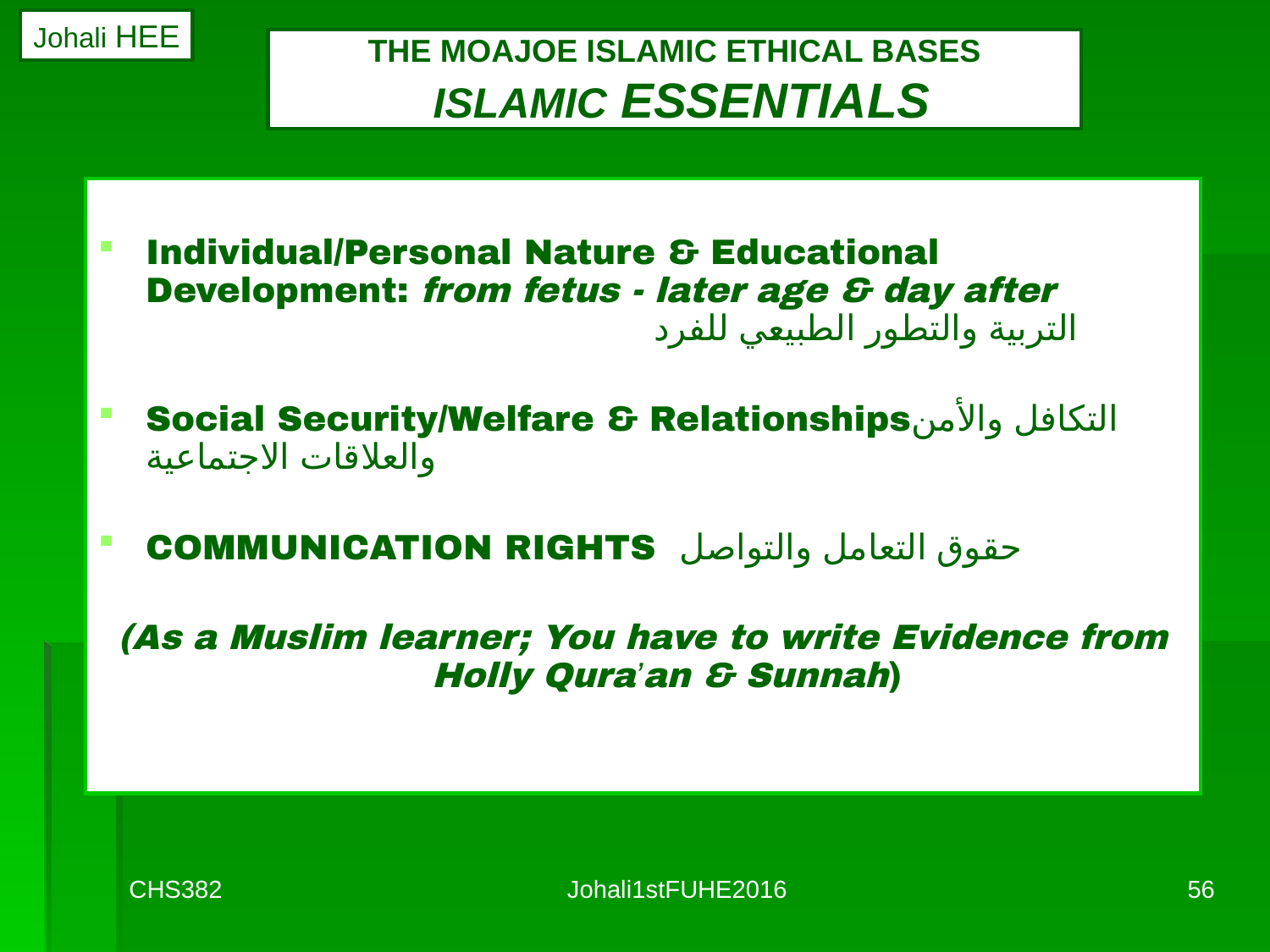

Johali HEE
# THE MOAJOE ISLAMIC ETHICAL BASES ISLAMIC ESSENTIALS

Individual/Personal Nature & Educational Development: from fetus - later age & day after					التربية والتطور الطبيعي للفرد

Social Security/Welfare & Relationshipsالتكافل والأمن والعلاقات الاجتماعية

COMMUNICATION RIGHTS  حقوق التعامل والتواصل

(As a Muslim learner; You have to write Evidence from Holly Qura’an & Sunnah)

CHS382
Johali1stFUHE2016
56